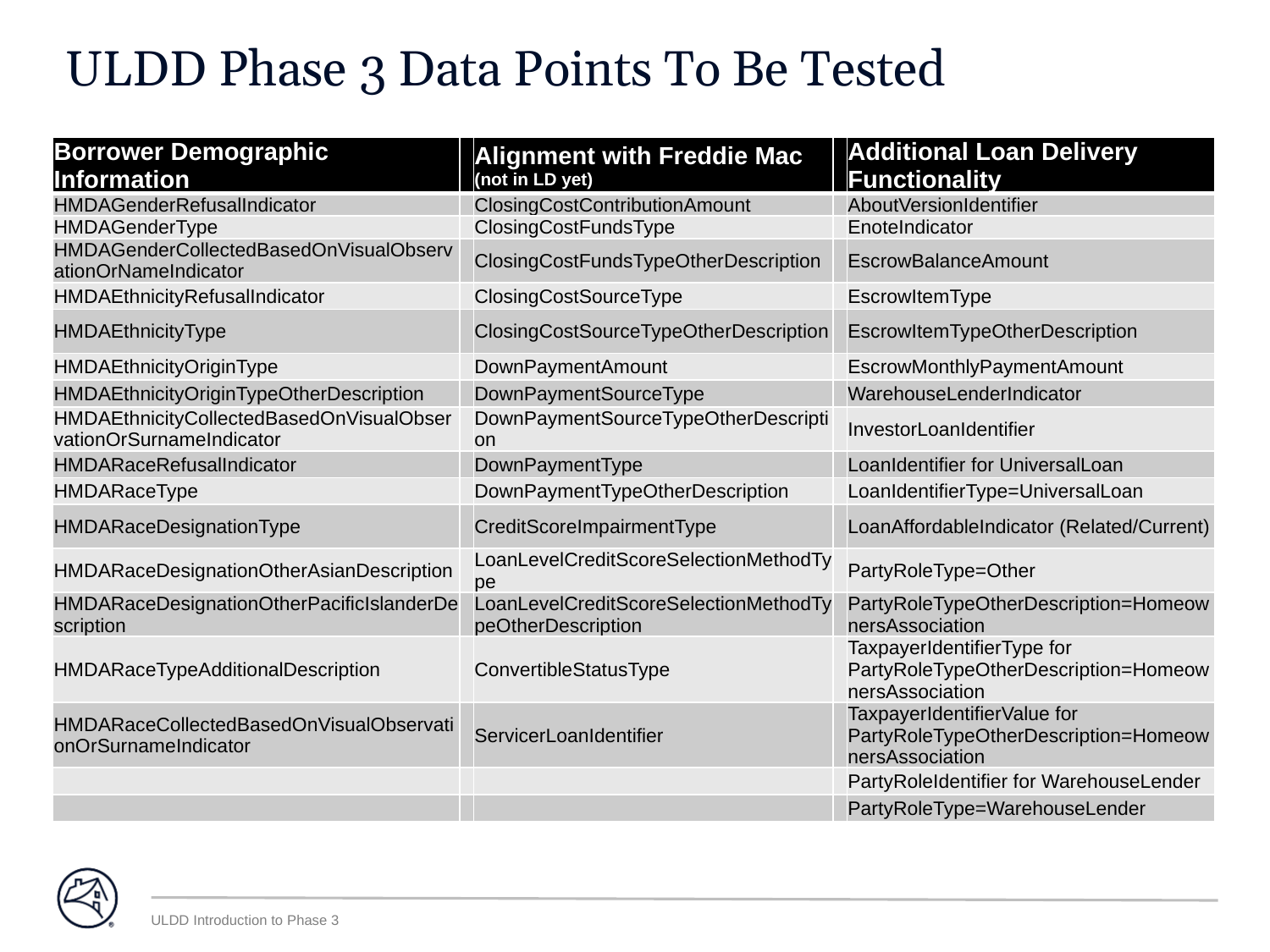

# ULDD Phase 3 Data Points To Be Tested
| Borrower Demographic Information |  | Alignment with Freddie Mac (not in LD yet) |  | Additional Loan Delivery Functionality |
| --- | --- | --- | --- | --- |
| HMDAGenderRefusalIndicator |  | ClosingCostContributionAmount |  | AboutVersionIdentifier |
| HMDAGenderType |  | ClosingCostFundsType |  | EnoteIndicator |
| HMDAGenderCollectedBasedOnVisualObservationOrNameIndicator |  | ClosingCostFundsTypeOtherDescription |  | EscrowBalanceAmount |
| HMDAEthnicityRefusalIndicator |  | ClosingCostSourceType |  | EscrowItemType |
| HMDAEthnicityType |  | ClosingCostSourceTypeOtherDescription |  | EscrowItemTypeOtherDescription |
| HMDAEthnicityOriginType |  | DownPaymentAmount |  | EscrowMonthlyPaymentAmount |
| HMDAEthnicityOriginTypeOtherDescription |  | DownPaymentSourceType |  | WarehouseLenderIndicator |
| HMDAEthnicityCollectedBasedOnVisualObservationOrSurnameIndicator |  | DownPaymentSourceTypeOtherDescription |  | InvestorLoanIdentifier |
| HMDARaceRefusalIndicator |  | DownPaymentType |  | LoanIdentifier for UniversalLoan |
| HMDARaceType |  | DownPaymentTypeOtherDescription |  | LoanIdentifierType=UniversalLoan |
| HMDARaceDesignationType |  | CreditScoreImpairmentType |  | LoanAffordableIndicator (Related/Current) |
| HMDARaceDesignationOtherAsianDescription |  | LoanLevelCreditScoreSelectionMethodType |  | PartyRoleType=Other |
| HMDARaceDesignationOtherPacificIslanderDescription |  | LoanLevelCreditScoreSelectionMethodTypeOtherDescription |  | PartyRoleTypeOtherDescription=HomeownersAssociation |
| HMDARaceTypeAdditionalDescription |  | ConvertibleStatusType |  | TaxpayerIdentifierType for PartyRoleTypeOtherDescription=HomeownersAssociation |
| HMDARaceCollectedBasedOnVisualObservationOrSurnameIndicator |  | ServicerLoanIdentifier |  | TaxpayerIdentifierValue for PartyRoleTypeOtherDescription=HomeownersAssociation |
|  |  |  |  | PartyRoleIdentifier for WarehouseLender |
|  |  |  |  | PartyRoleType=WarehouseLender |
ULDD Introduction to Phase 3